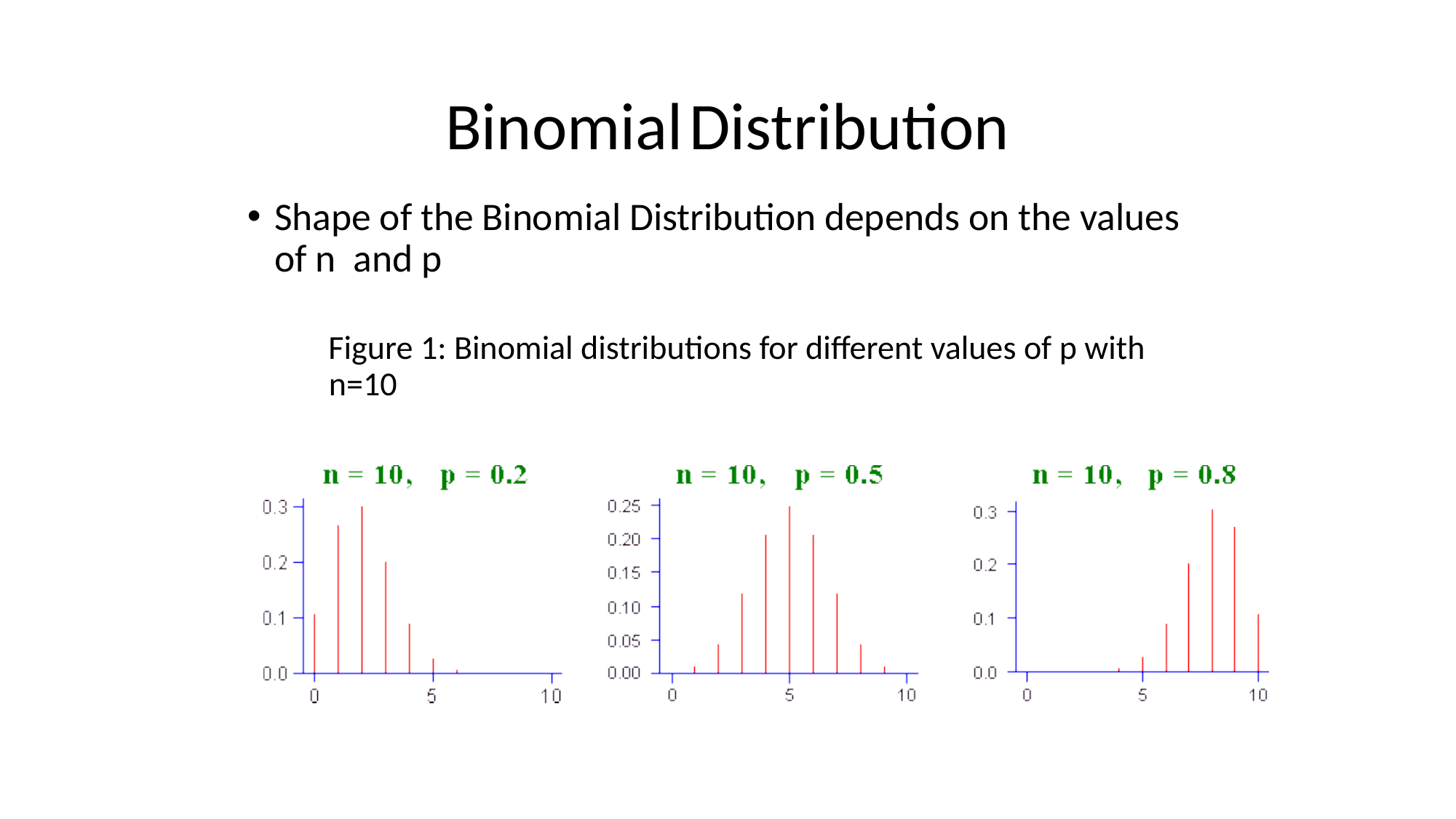

# Binomial Distribution
Shape of the Binomial Distribution depends on the values of n  and p

Figure 1: Binomial distributions for different values of p with n=10